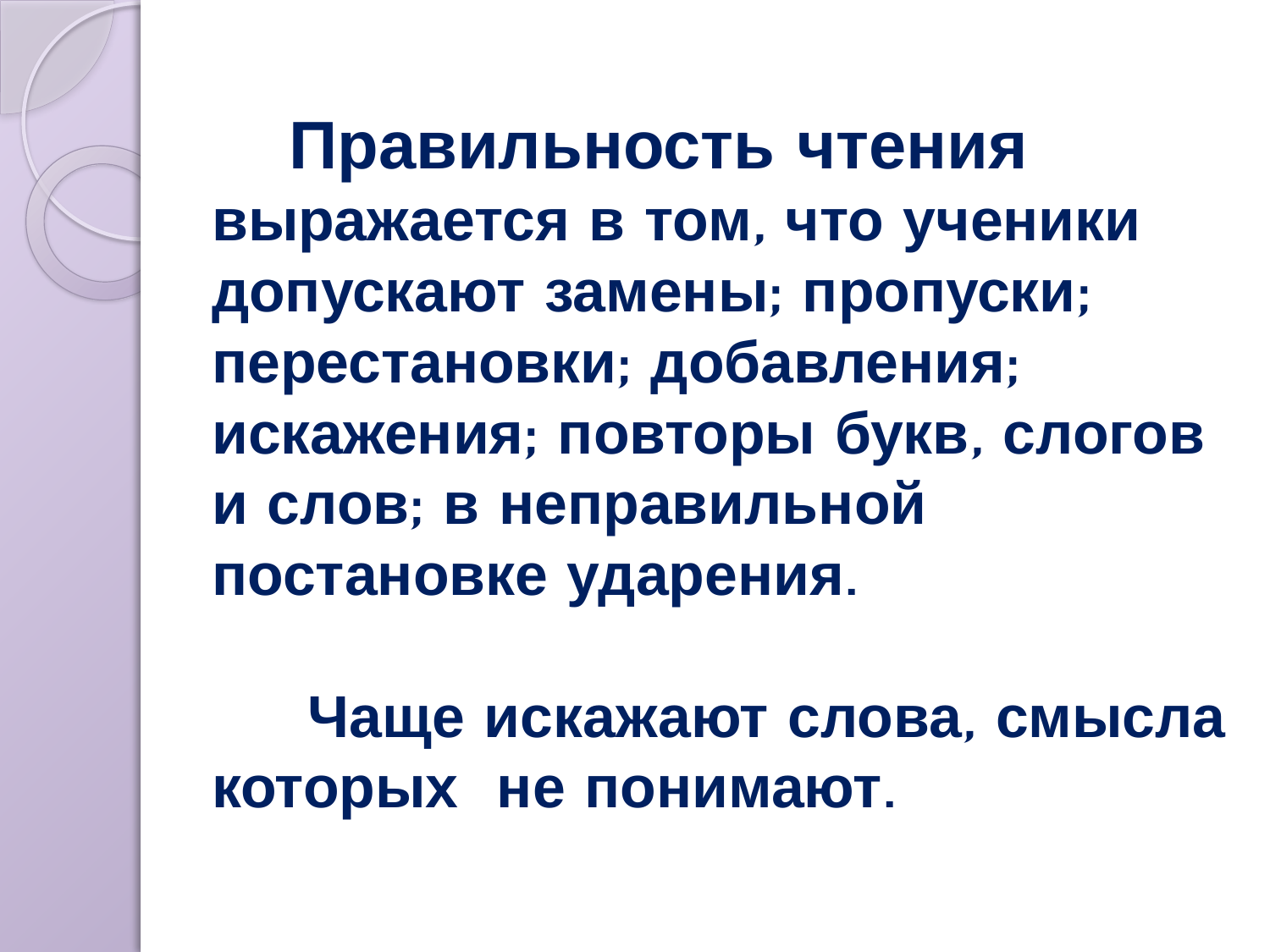

# Правильность чтения выражается в том, что ученики допускают замены; пропуски; перестановки; добавления; искажения; повторы букв, слогов и слов; в неправильной постановке ударения. Чаще искажают слова, смысла которых  не понимают.